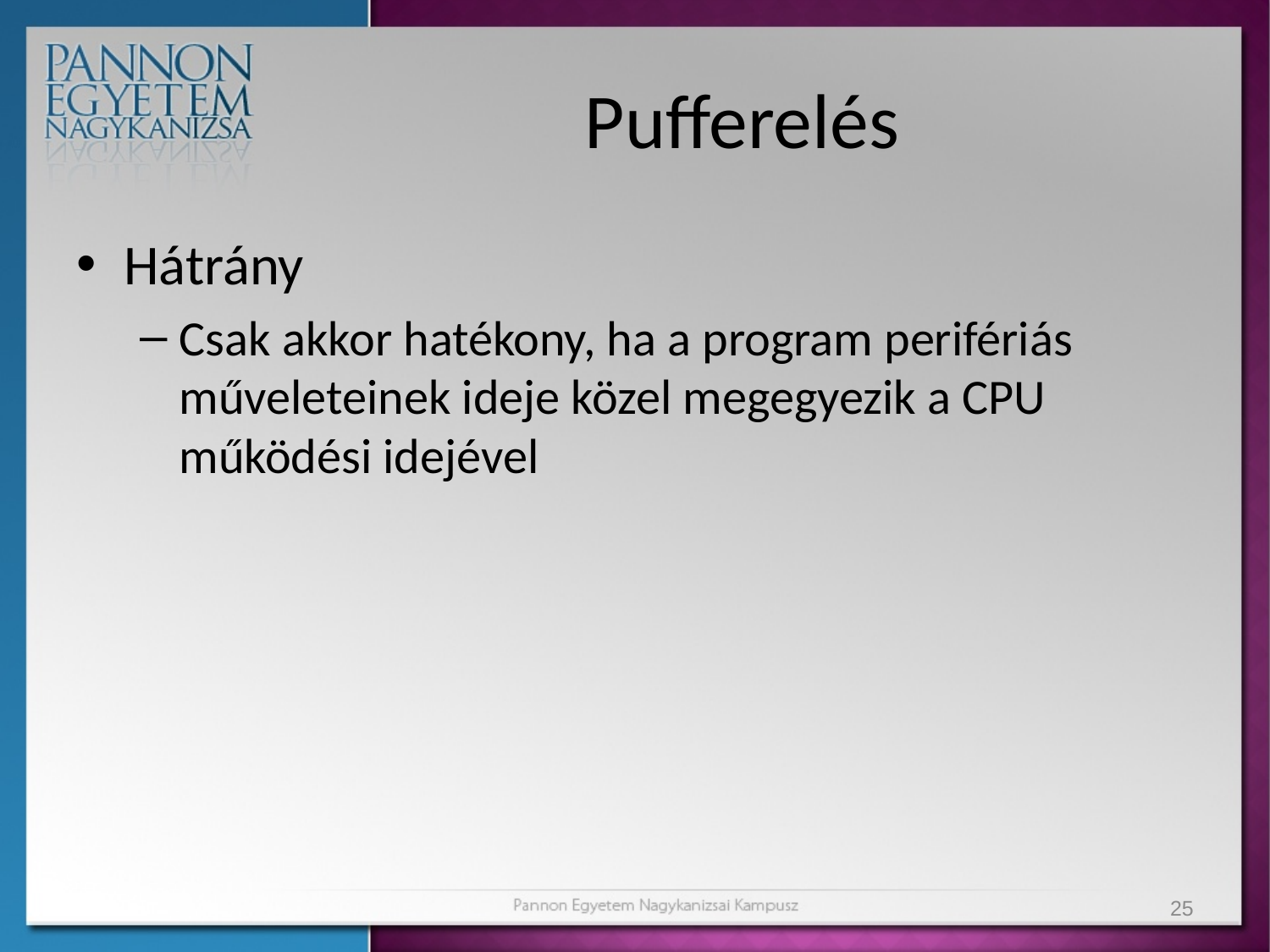

# Pufferelés
Hátrány
Csak akkor hatékony, ha a program perifériás műveleteinek ideje közel megegyezik a CPU működési idejével
25